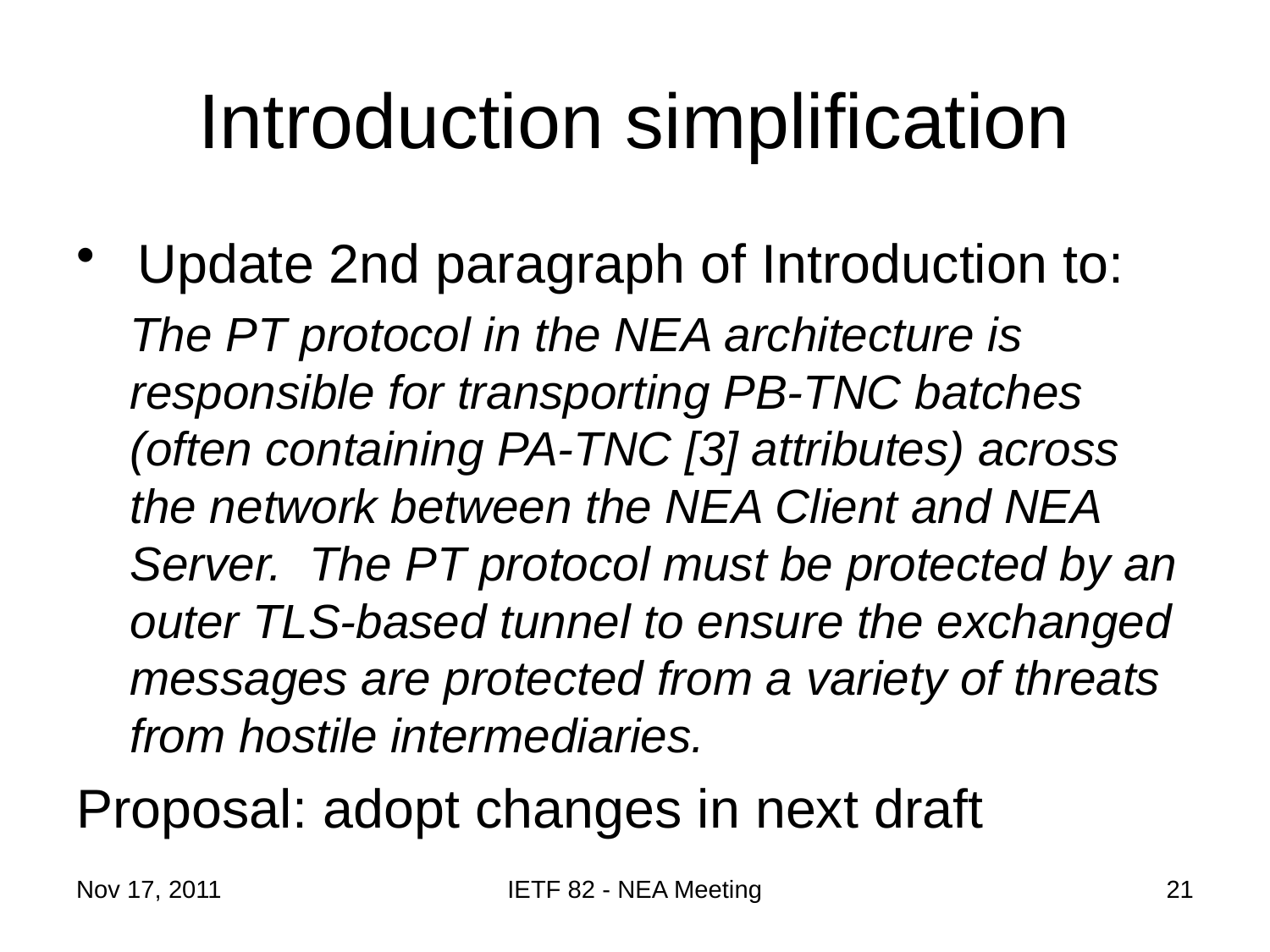

# Introduction simplification
 Update 2nd paragraph of Introduction to:
The PT protocol in the NEA architecture is responsible for transporting PB-TNC batches (often containing PA-TNC [3] attributes) across the network between the NEA Client and NEA Server.  The PT protocol must be protected by an outer TLS-based tunnel to ensure the exchanged messages are protected from a variety of threats from hostile intermediaries.
Proposal: adopt changes in next draft
Nov 17, 2011
IETF 82 - NEA Meeting
21